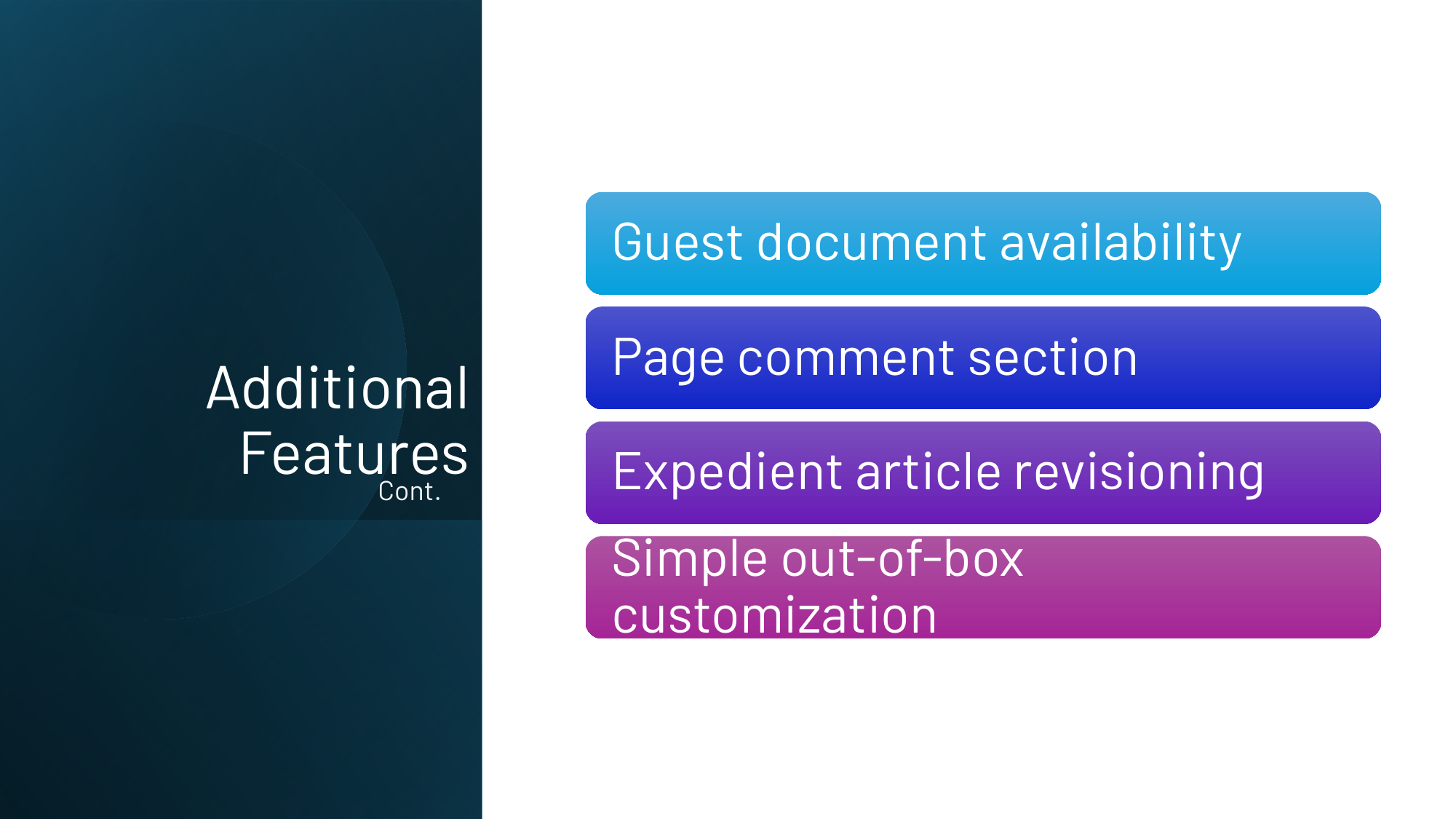

Guest document availability
Page comment section
Expedient article revisioning
Simple out-of-box customization

# Additional Features

Cont.